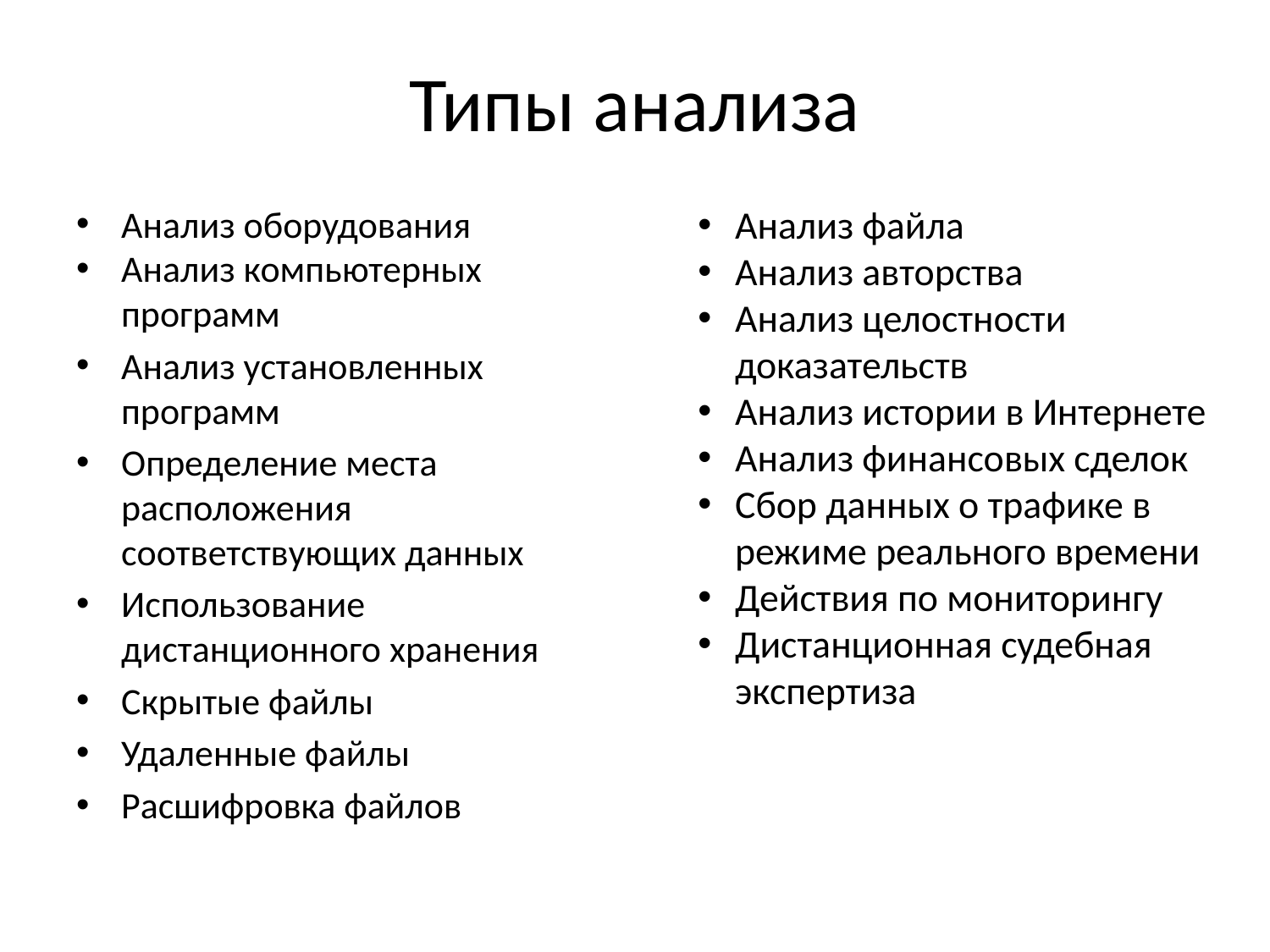

# Типы анализа
Анализ оборудования
Анализ компьютерных программ
Анализ установленных программ
Определение места расположения соответствующих данных
Использование дистанционного хранения
Скрытые файлы
Удаленные файлы
Расшифровка файлов

Анализ файла
Анализ авторства
Анализ целостности доказательств
Анализ истории в Интернете
Анализ финансовых сделок
Сбор данных о трафике в режиме реального времени
Действия по мониторингу
Дистанционная судебная экспертиза